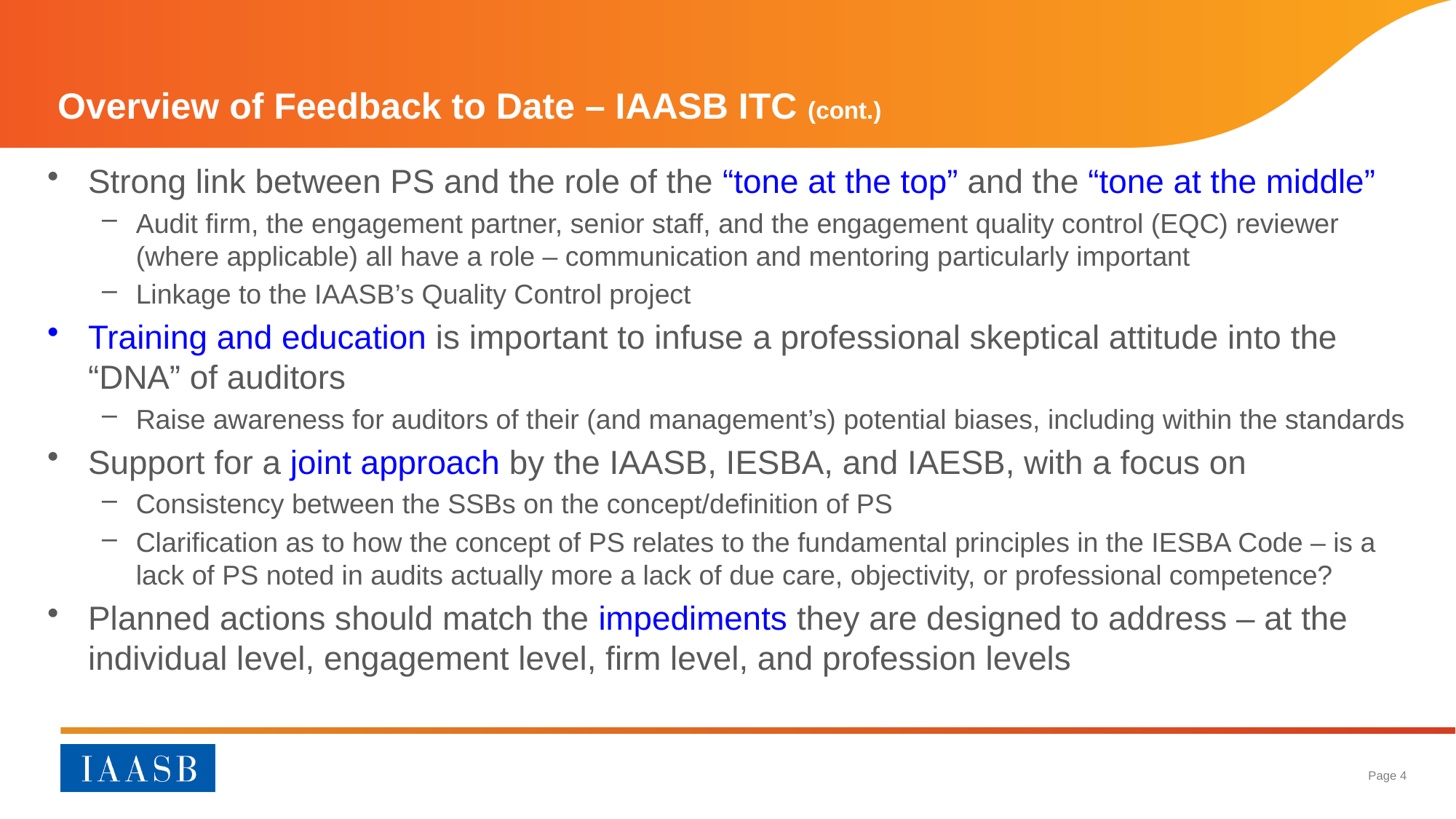

# Overview of Feedback to Date – IAASB ITC (cont.)
Strong link between PS and the role of the “tone at the top” and the “tone at the middle”
Audit firm, the engagement partner, senior staff, and the engagement quality control (EQC) reviewer (where applicable) all have a role – communication and mentoring particularly important
Linkage to the IAASB’s Quality Control project
Training and education is important to infuse a professional skeptical attitude into the “DNA” of auditors
Raise awareness for auditors of their (and management’s) potential biases, including within the standards
Support for a joint approach by the IAASB, IESBA, and IAESB, with a focus on
Consistency between the SSBs on the concept/definition of PS
Clarification as to how the concept of PS relates to the fundamental principles in the IESBA Code – is a lack of PS noted in audits actually more a lack of due care, objectivity, or professional competence?
Planned actions should match the impediments they are designed to address – at the individual level, engagement level, firm level, and profession levels